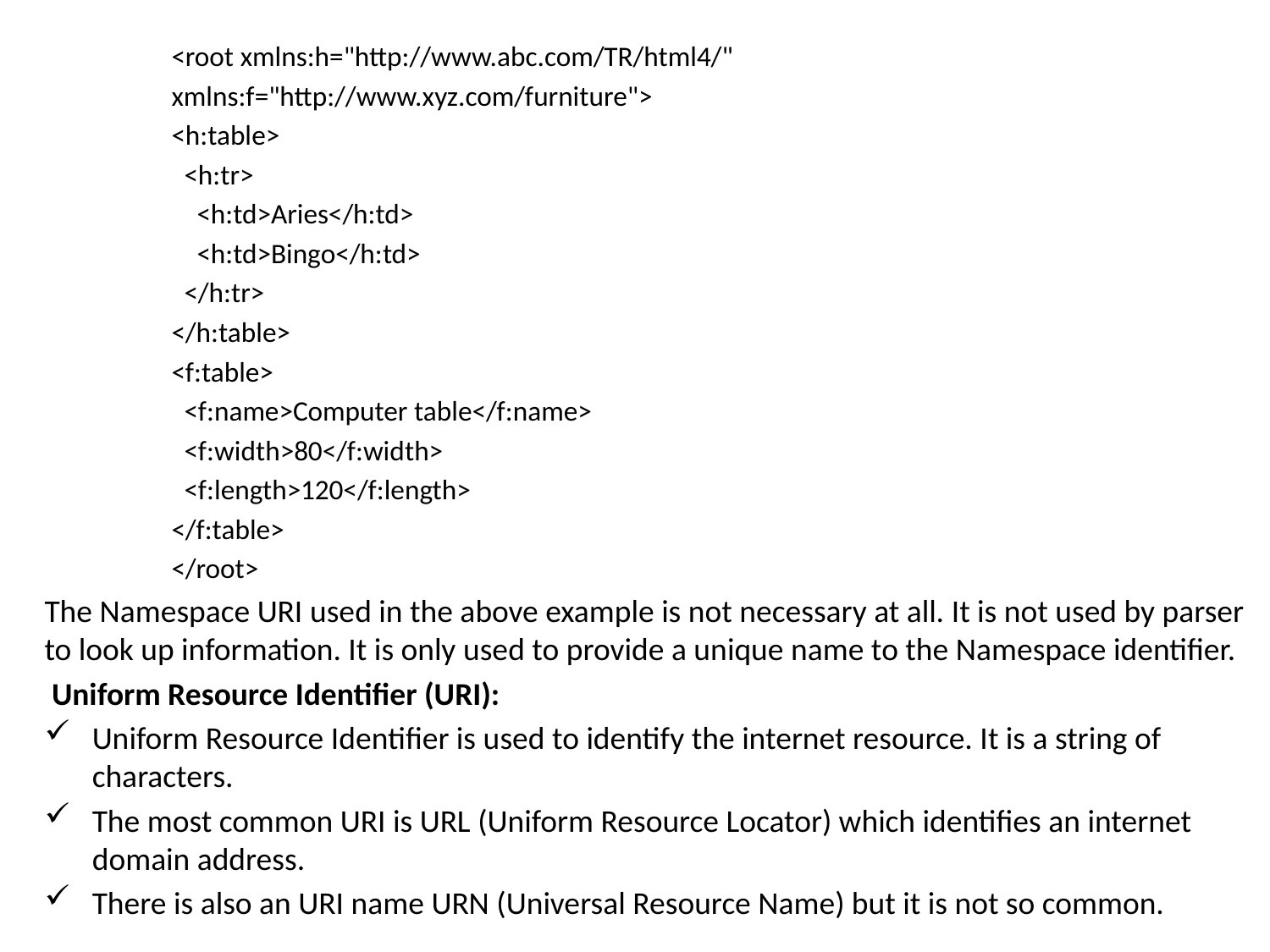

<root xmlns:h="http://www.abc.com/TR/html4/"
xmlns:f="http://www.xyz.com/furniture">
<h:table>
  <h:tr>
    <h:td>Aries</h:td>
    <h:td>Bingo</h:td>
  </h:tr>
</h:table>
<f:table>
  <f:name>Computer table</f:name>
  <f:width>80</f:width>
  <f:length>120</f:length>
</f:table>
</root>
The Namespace URI used in the above example is not necessary at all. It is not used by parser to look up information. It is only used to provide a unique name to the Namespace identifier.
 Uniform Resource Identifier (URI):
Uniform Resource Identifier is used to identify the internet resource. It is a string of characters.
The most common URI is URL (Uniform Resource Locator) which identifies an internet domain address.
There is also an URI name URN (Universal Resource Name) but it is not so common.